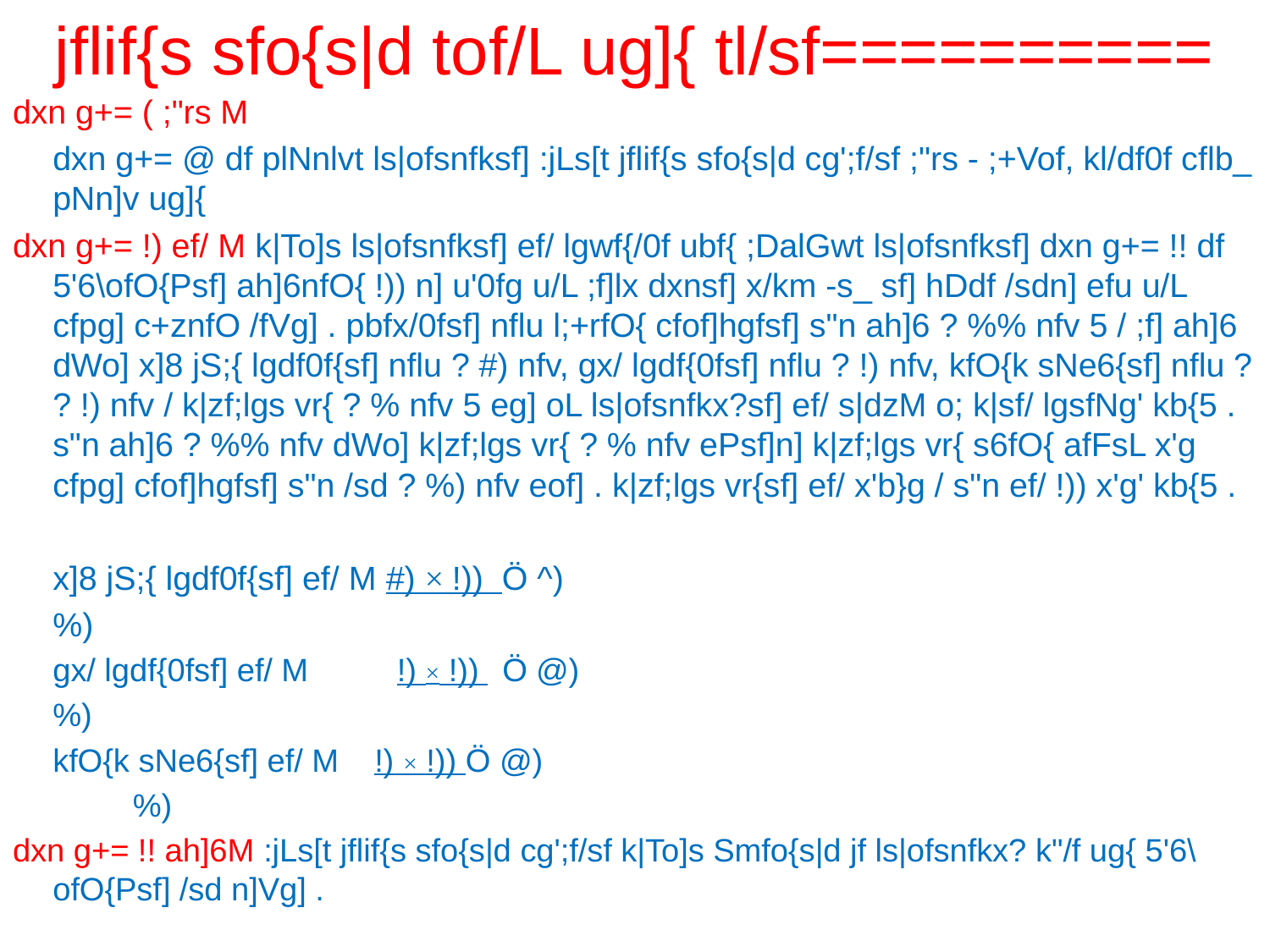

# jflif{s sfo{s|d tof/L ug]{ tl/sf==========
dxn g+= ( ;"rs M
	dxn g+= @ df plNnlvt ls|ofsnfksf] :jLs[t jflif{s sfo{s|d cg';f/sf ;"rs - ;+Vof, kl/df0f cflb_ pNn]v ug]{
dxn g+= !) ef/ M k|To]s ls|ofsnfksf] ef/ lgwf{/0f ubf{ ;DalGwt ls|ofsnfksf] dxn g+= !! df 5'6\ofO{Psf] ah]6nfO{ !)) n] u'0fg u/L ;f]lx dxnsf] x/km -s_ sf] hDdf /sdn] efu u/L cfpg] c+znfO /fVg] . pbfx/0fsf] nflu l;+rfO{ cfof]hgfsf] s"n ah]6 ? %% nfv 5 / ;f] ah]6 dWo] x]8 jS;{ lgdf0f{sf] nflu ? #) nfv, gx/ lgdf{0fsf] nflu ? !) nfv, kfO{k sNe6{sf] nflu ? ? !) nfv / k|zf;lgs vr{ ? % nfv 5 eg] oL ls|ofsnfkx?sf] ef/ s|dzM o; k|sf/ lgsfNg' kb{5 . s"n ah]6 ? %% nfv dWo] k|zf;lgs vr{ ? % nfv ePsf]n] k|zf;lgs vr{ s6fO{ afFsL x'g cfpg] cfof]hgfsf] s"n /sd ? %) nfv eof] . k|zf;lgs vr{sf] ef/ x'b}g / s"n ef/ !)) x'g' kb{5 .

			x]8 jS;{ lgdf0f{sf] ef/ M #) × !))  Ö ^)
						%)
			gx/ lgdf{0fsf] ef/ M 	     !) × !)) 	Ö @)
						%)
			kfO{k sNe6{sf] ef/ M    !) × !)) Ö @)
					         %)
dxn g+= !! ah]6M :jLs[t jflif{s sfo{s|d cg';f/sf k|To]s Smfo{s|d jf ls|ofsnfkx? k"/f ug{ 5'6\ofO{Psf] /sd n]Vg] .